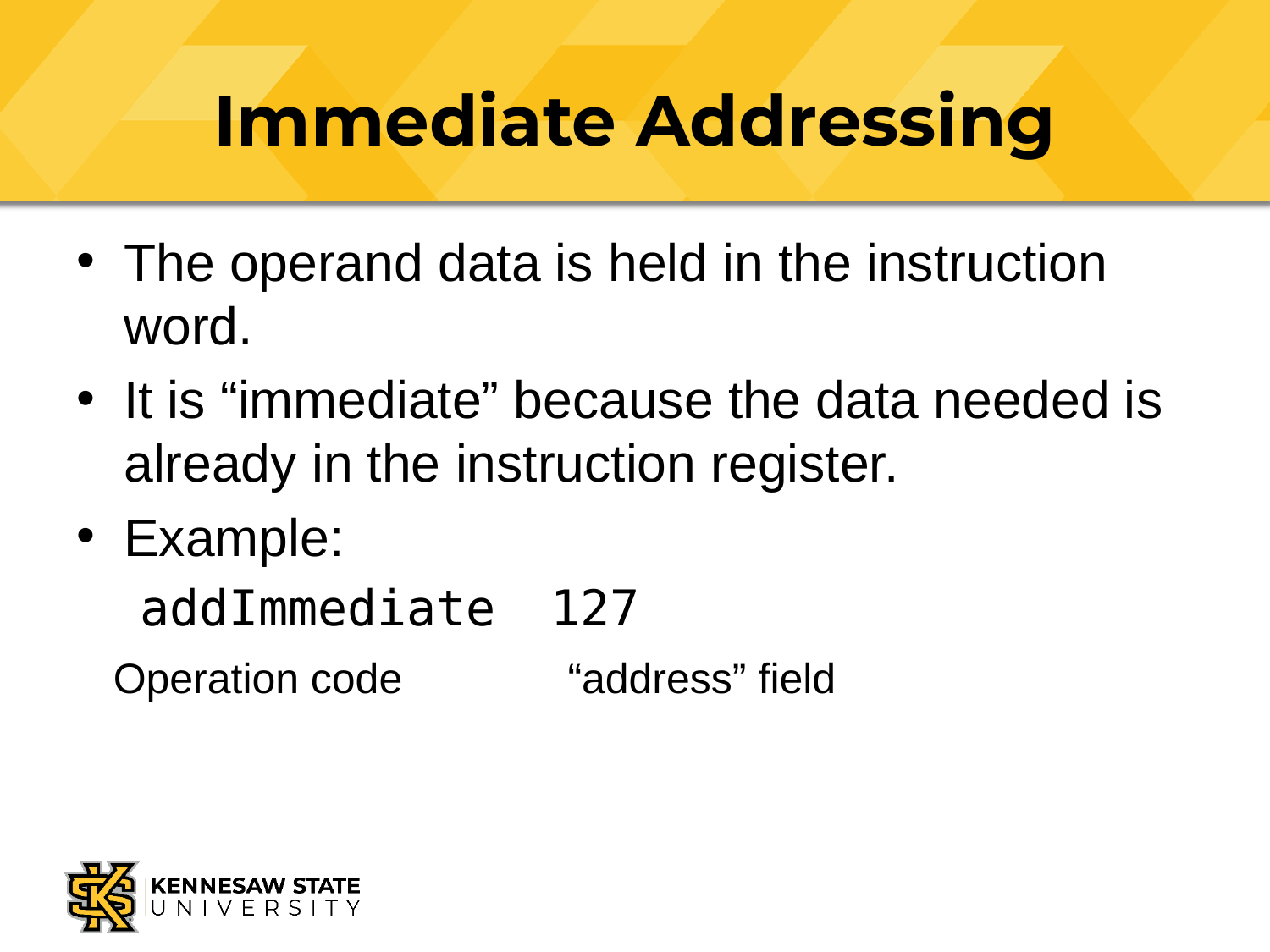

# Immediate Addressing
The operand data is held in the instruction word.
It is “immediate” because the data needed is already in the instruction register.
Example:
addImmediate    127
Operation code              “address” field